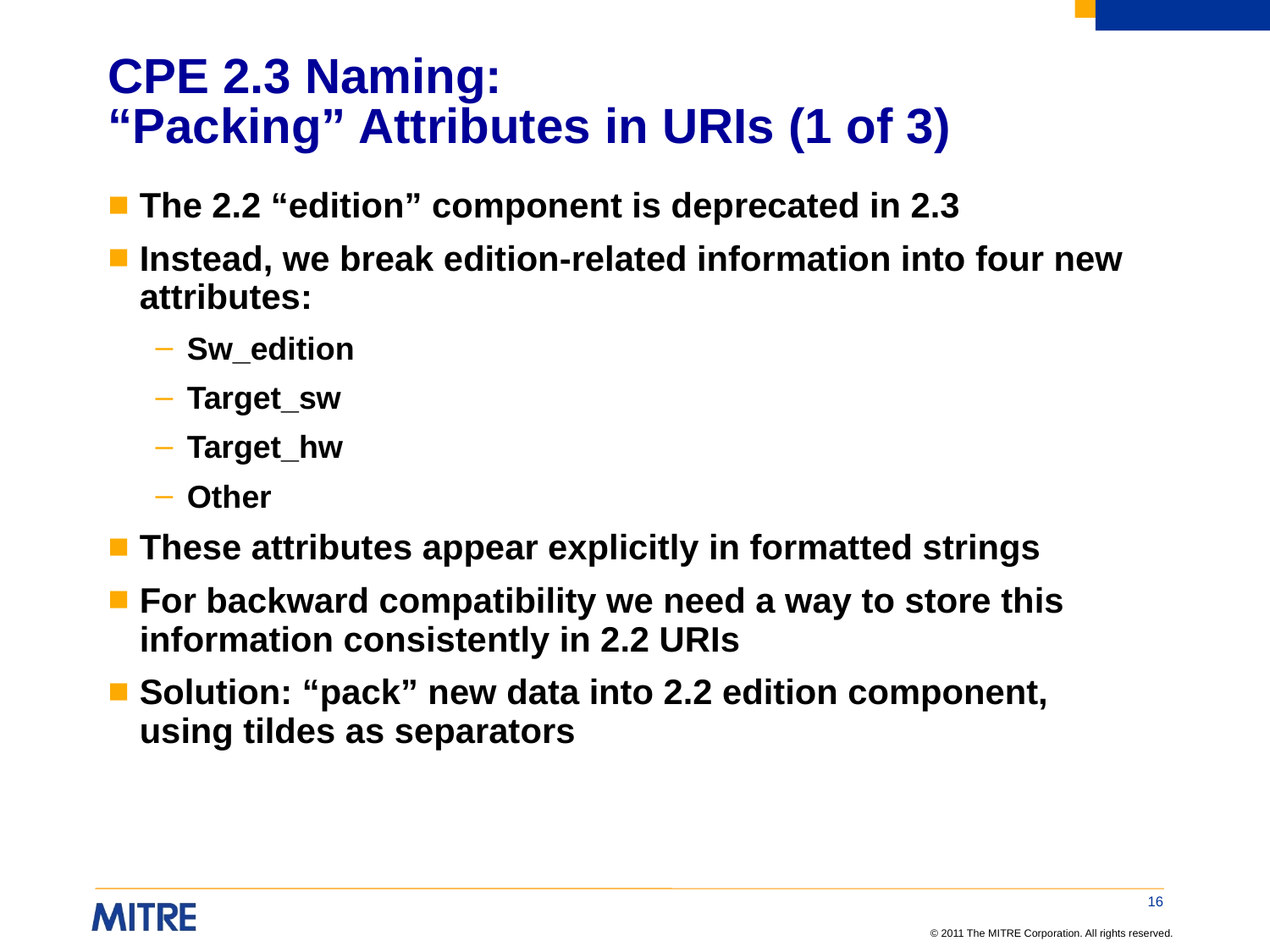

# CPE 2.3 Naming: “Packing” Attributes in URIs (1 of 3)
The 2.2 “edition” component is deprecated in 2.3
Instead, we break edition-related information into four new attributes:
Sw_edition
Target_sw
Target_hw
Other
These attributes appear explicitly in formatted strings
For backward compatibility we need a way to store this information consistently in 2.2 URIs
Solution: “pack” new data into 2.2 edition component, using tildes as separators
16